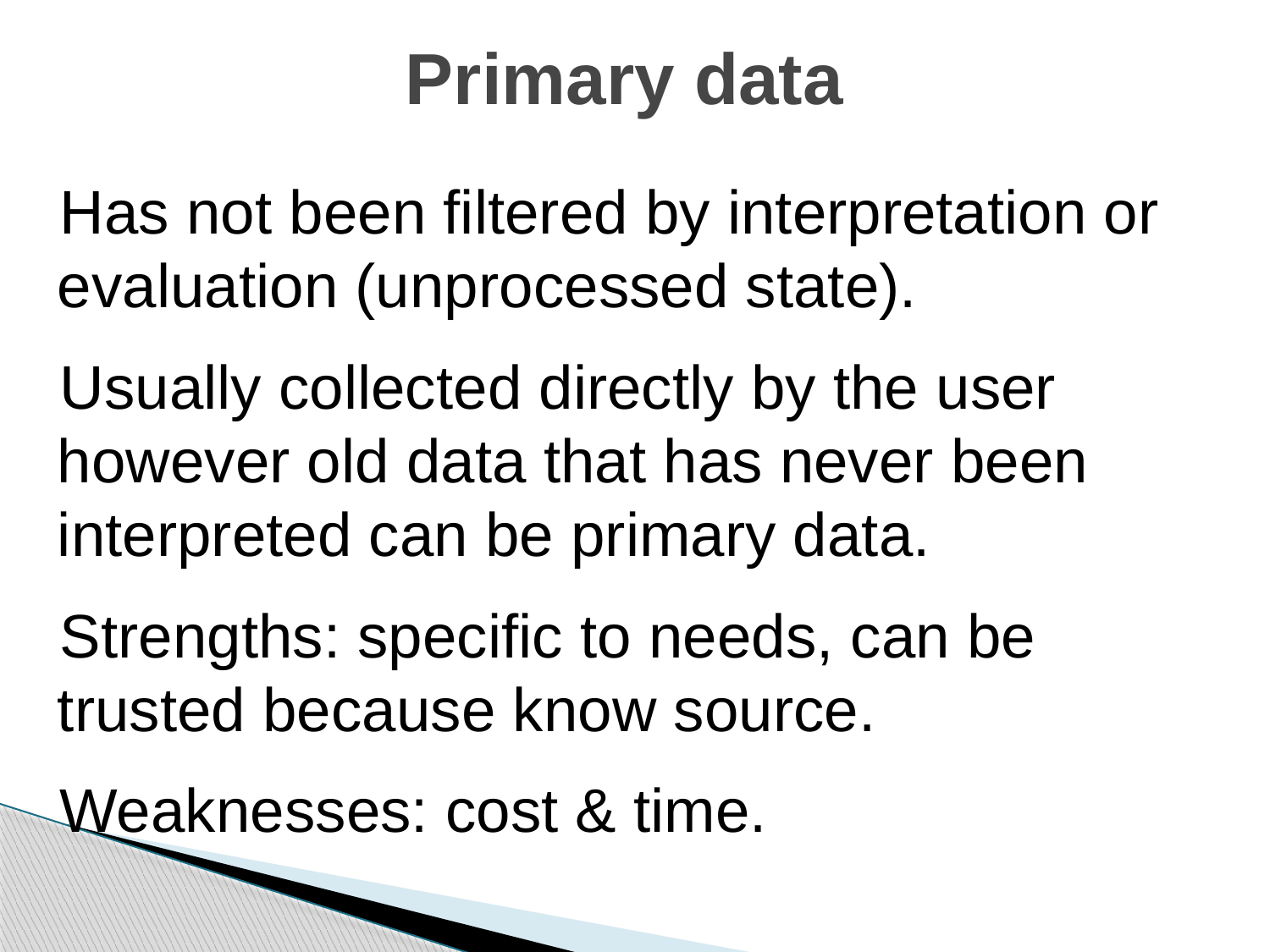

# Primary data
Has not been filtered by interpretation or evaluation (unprocessed state).
Usually collected directly by the user however old data that has never been interpreted can be primary data.
Strengths: specific to needs, can be trusted because know source.
Weaknesses: cost & time.